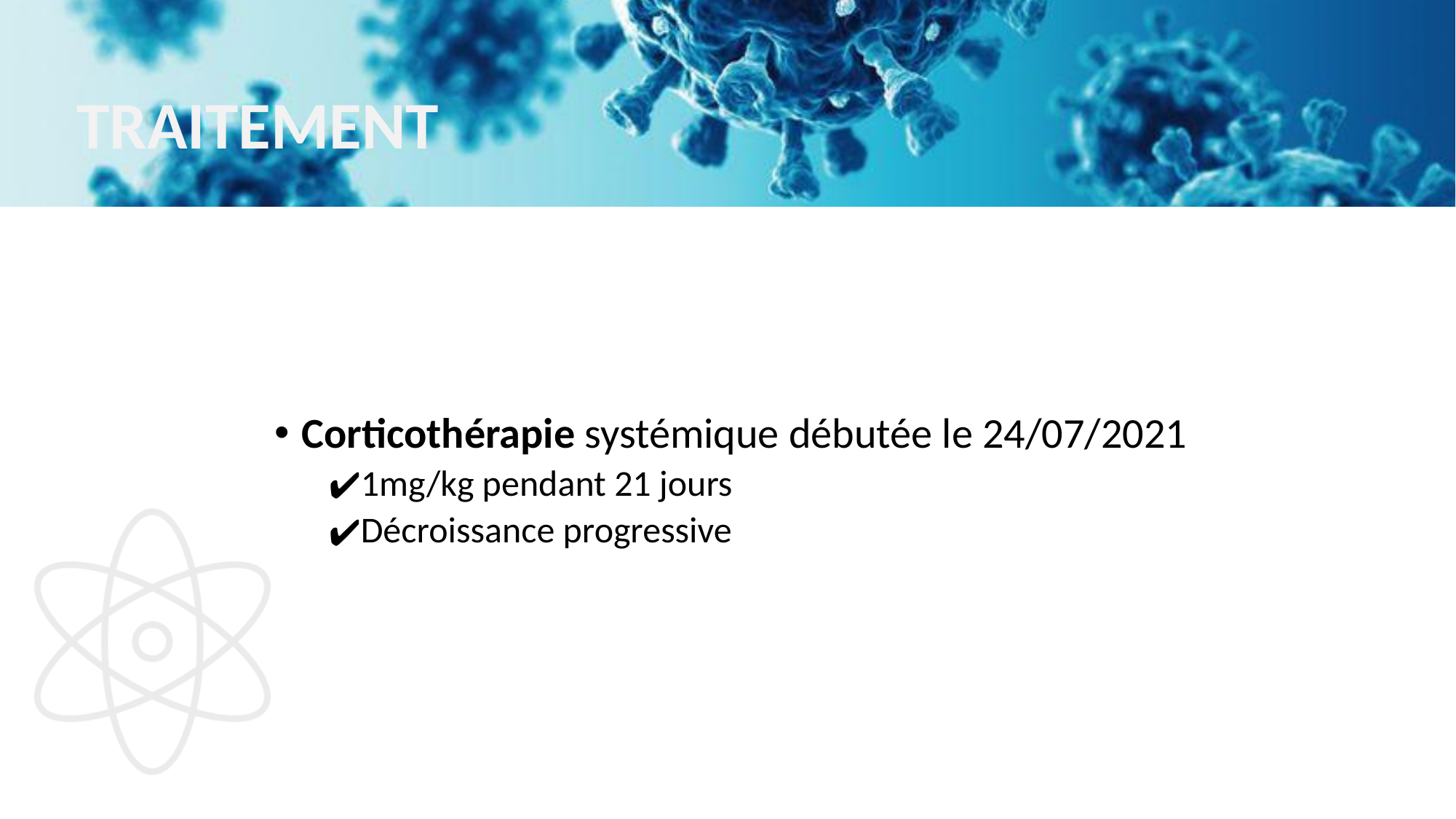

# TRAITEMENT

Corticothérapie systémique débutée le 24/07/2021
1mg/kg pendant 21 jours
Décroissance progressive